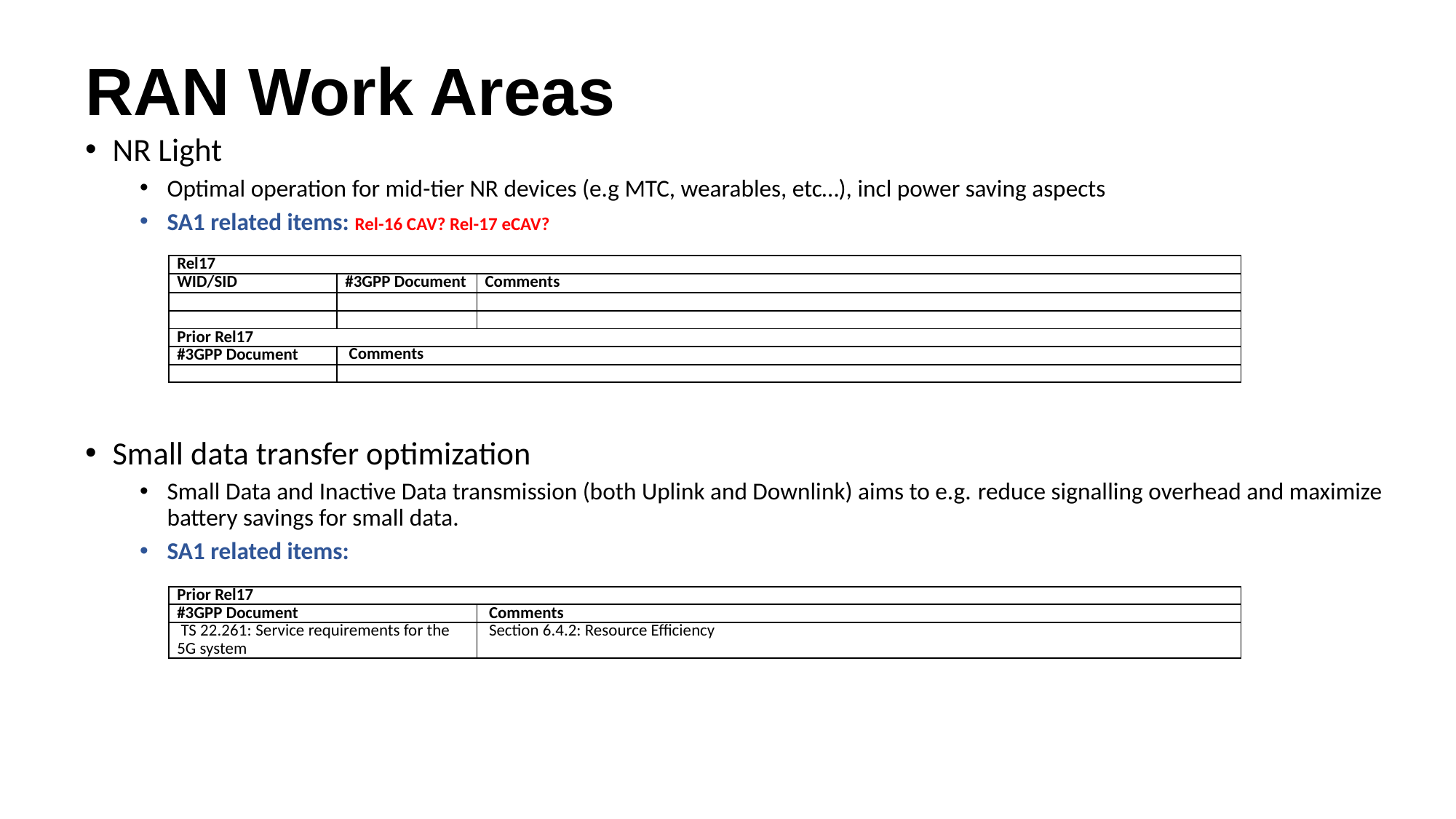

# RAN Work Areas
NR Light
Optimal operation for mid-tier NR devices (e.g MTC, wearables, etc…), incl power saving aspects
SA1 related items: Rel-16 CAV? Rel-17 eCAV?

Small data transfer optimization
Small Data and Inactive Data transmission (both Uplink and Downlink) aims to e.g. reduce signalling overhead and maximize battery savings for small data.
SA1 related items:

| Rel17 |  |  |
| --- | --- | --- |
| WID/SID | #3GPP Document | Comments |
|  |  |  |
|  |  |  |
| Prior Rel17 |  |  |
| #3GPP Document | Comments |  |
|  |  |  |
| Prior Rel17 |  |
| --- | --- |
| #3GPP Document | Comments |
| TS 22.261: Service requirements for the 5G system | Section 6.4.2: Resource Efficiency |